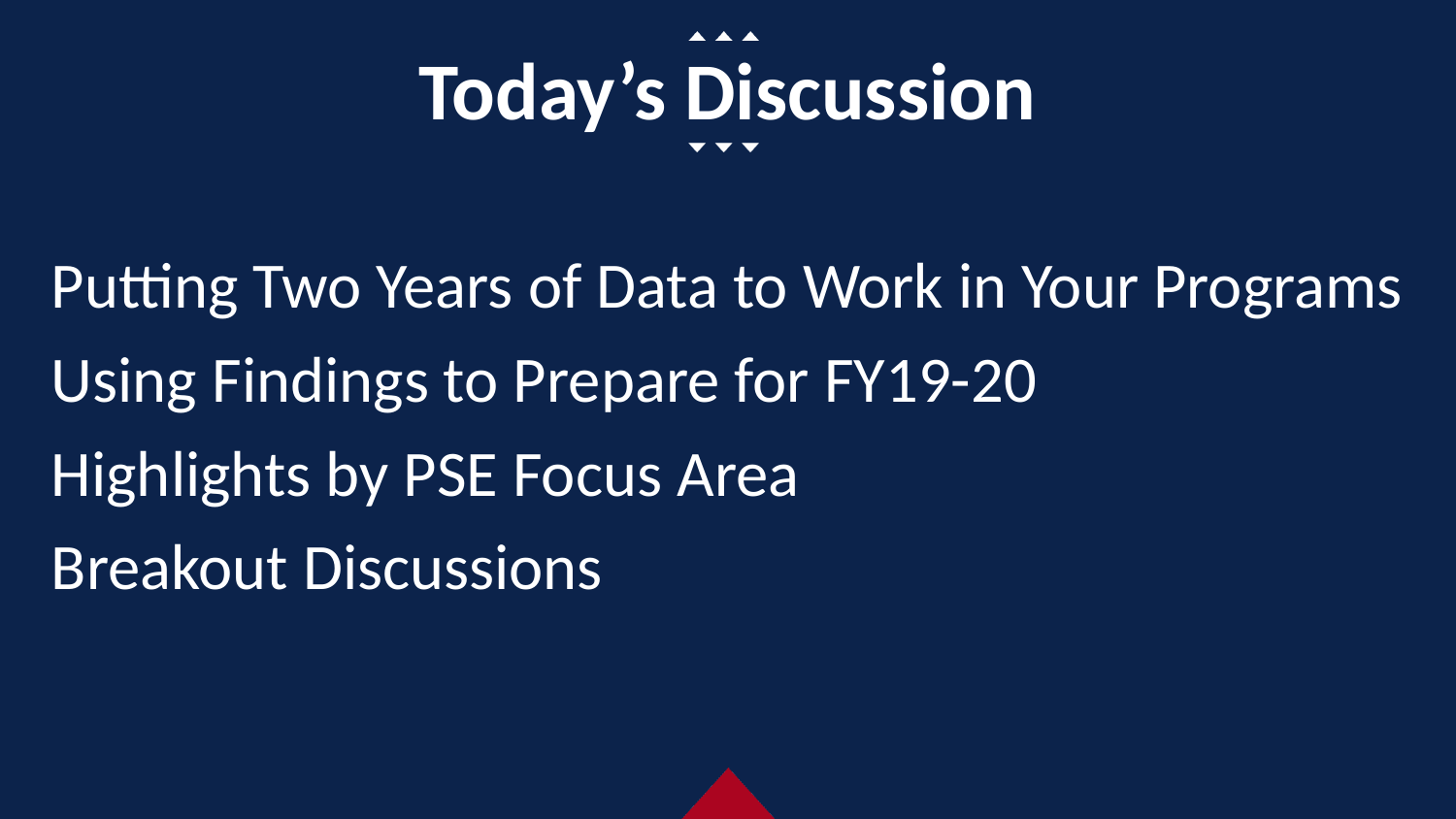

# Today’s Discussion
Putting Two Years of Data to Work in Your Programs
Using Findings to Prepare for FY19-20
Highlights by PSE Focus Area
Breakout Discussions